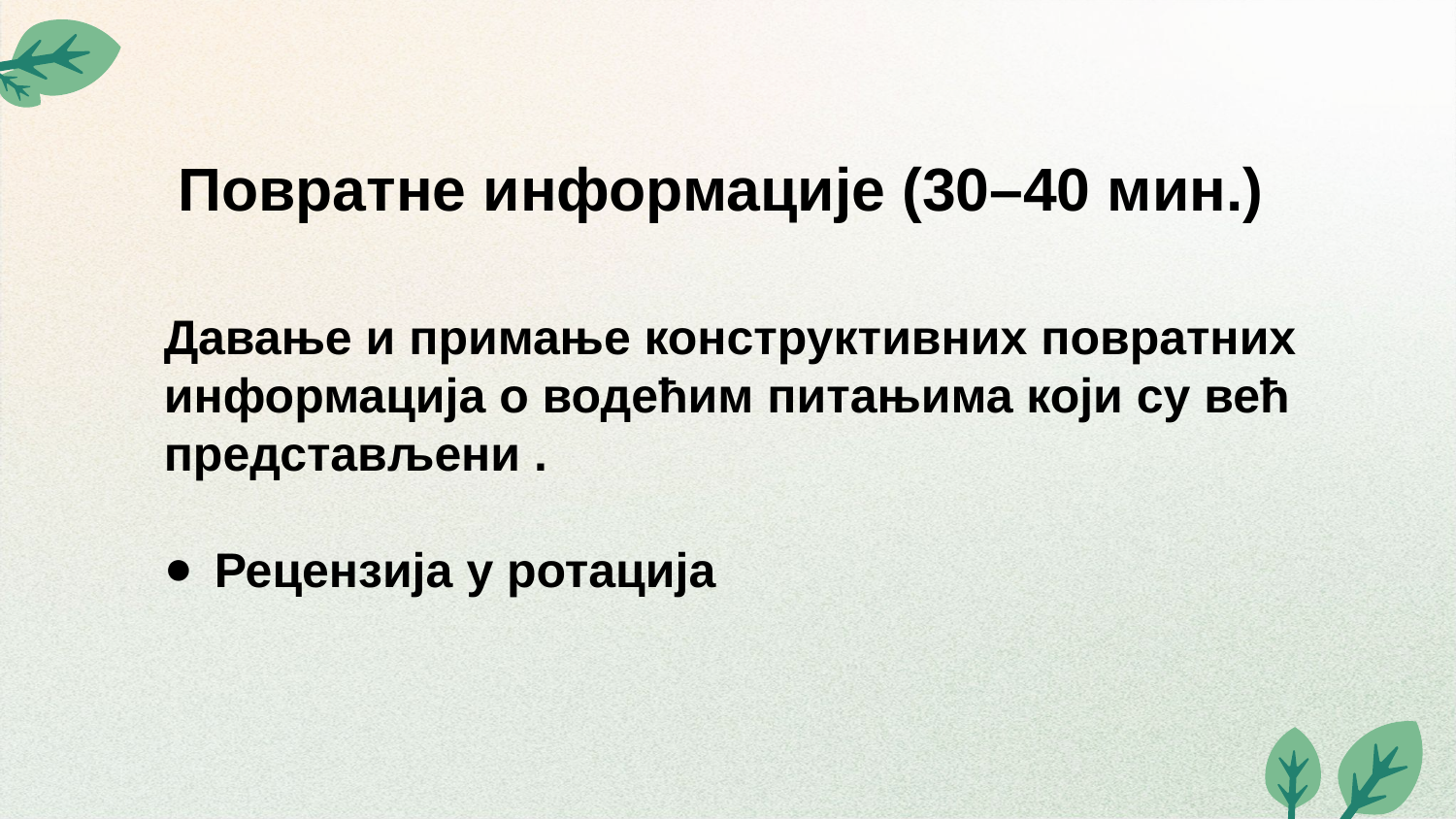

# Повратне информације (30–40 мин.)
Давање и примање конструктивних повратних информација о водећим питањима који су већ представљени .

Рецензија​ у ротација​